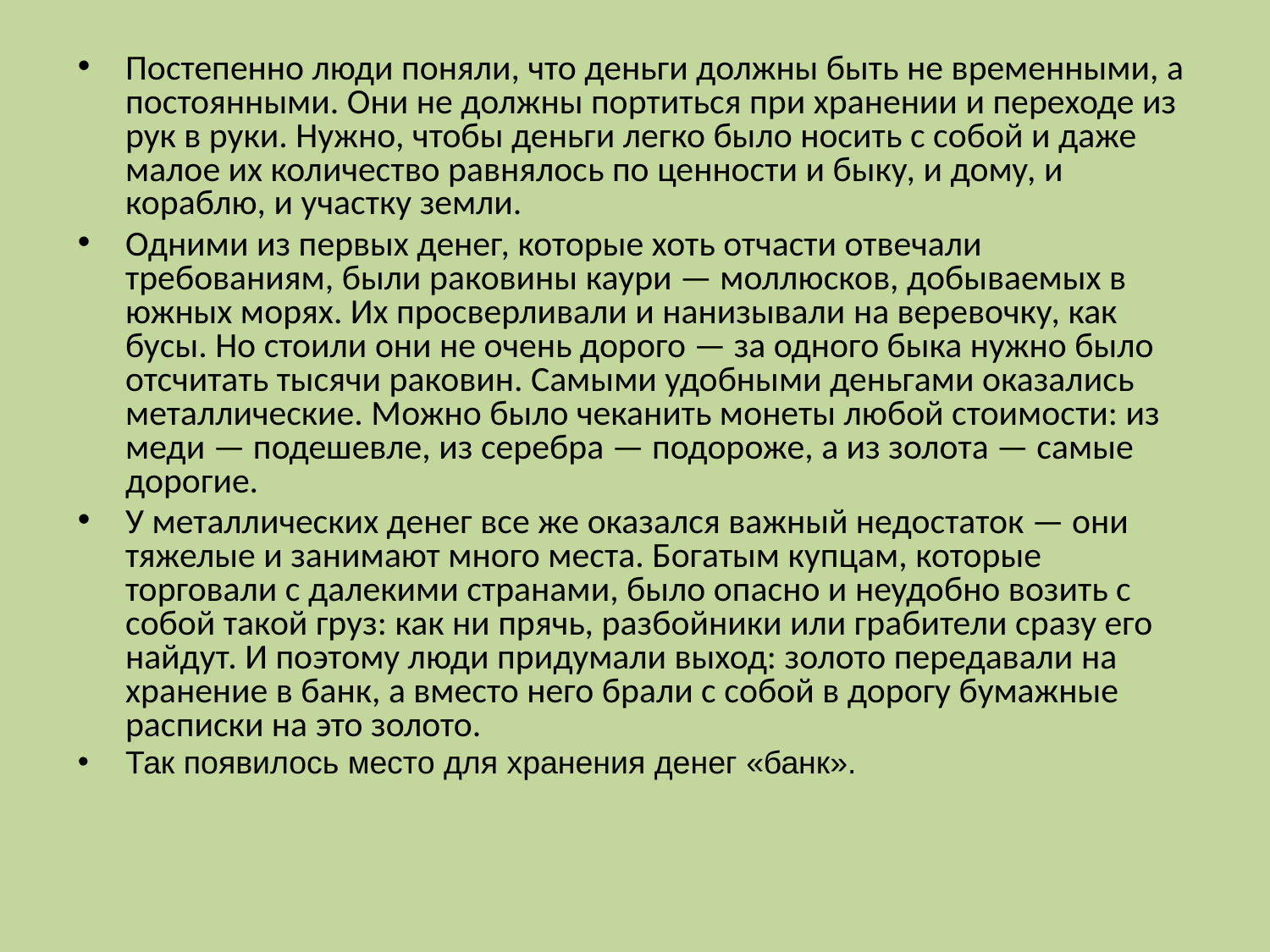

Постепенно люди поняли, что деньги должны быть не временными, а постоянными. Они не должны портиться при хранении и переходе из рук в руки. Нужно, чтобы деньги легко было носить с собой и даже малое их количество равнялось по ценности и быку, и дому, и кораблю, и участку земли.
Одними из первых денег, которые хоть отчасти отвечали требованиям, были раковины каури — моллюсков, добываемых в южных морях. Их просверливали и нанизывали на веревочку, как бусы. Но стоили они не очень дорого — за одного быка нужно было отсчитать тысячи раковин. Самыми удобными деньгами оказались металлические. Можно было чеканить монеты любой стоимости: из меди — подешевле, из серебра — подороже, а из золота — самые дорогие.
У металлических денег все же оказался важный недостаток — они тяжелые и занимают много места. Богатым купцам, которые торговали с далекими странами, было опасно и неудобно возить с собой такой груз: как ни прячь, разбойники или грабители сразу его найдут. И поэтому люди придумали выход: золото передавали на хранение в банк, а вместо него брали с собой в дорогу бумажные расписки на это золото.
Так появилось место для хранения денег «банк».